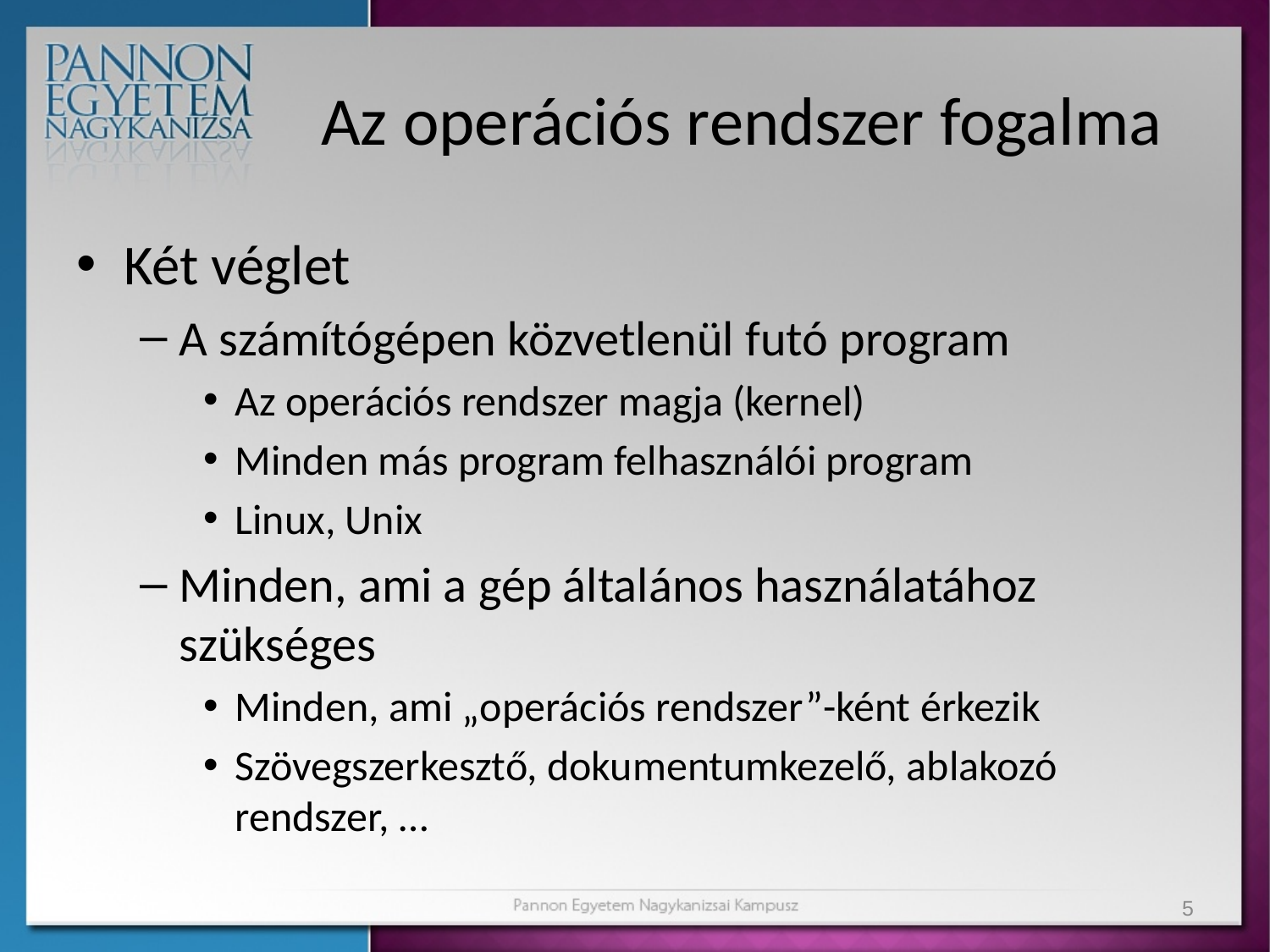

# Az operációs rendszer fogalma
Két véglet
A számítógépen közvetlenül futó program
Az operációs rendszer magja (kernel)
Minden más program felhasználói program
Linux, Unix
Minden, ami a gép általános használatához szükséges
Minden, ami „operációs rendszer”-ként érkezik
Szövegszerkesztő, dokumentumkezelő, ablakozó rendszer, …
5